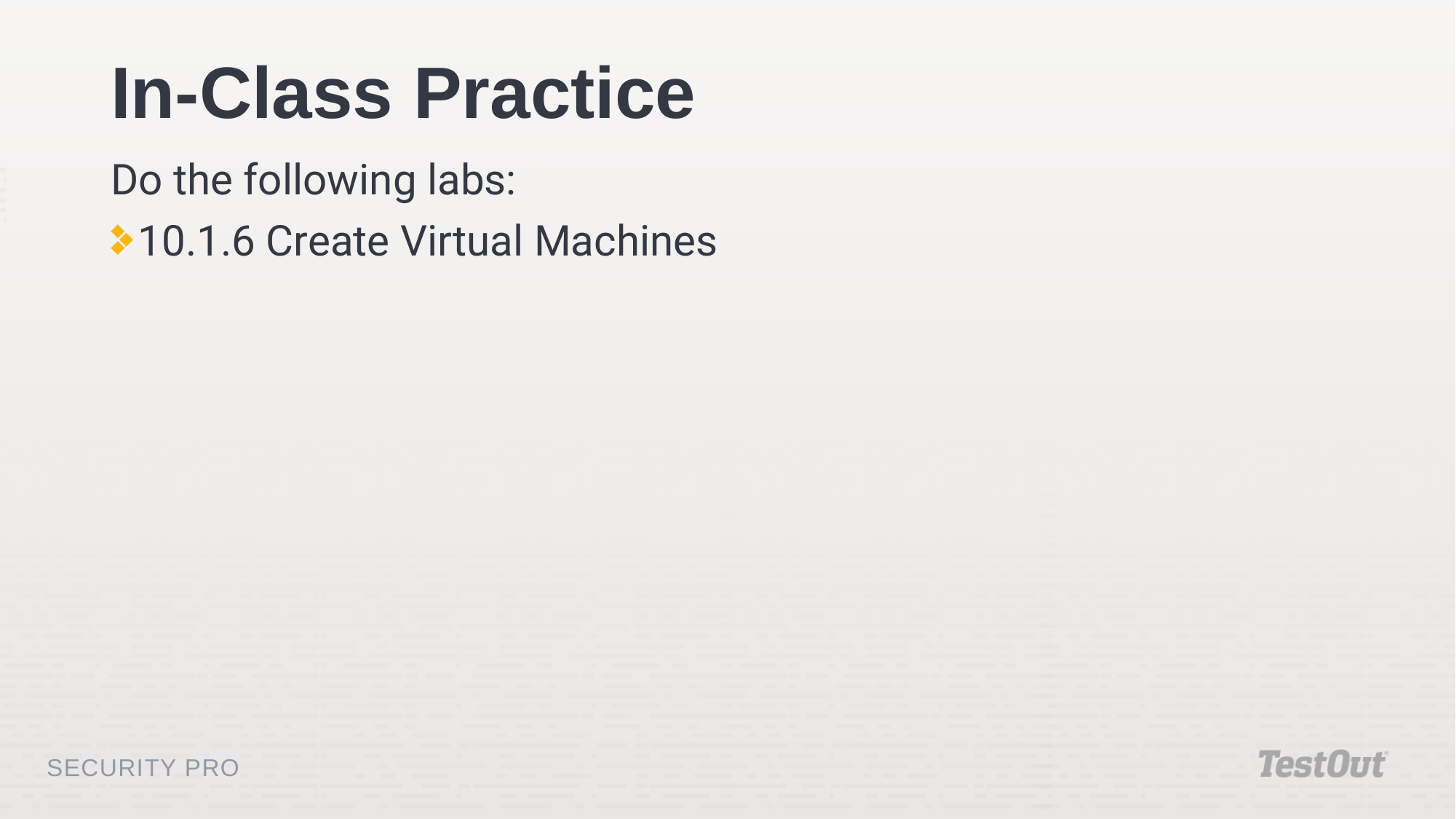

# In-Class Practice
Do the following labs:
10.1.6 Create Virtual Machines
Security Pro